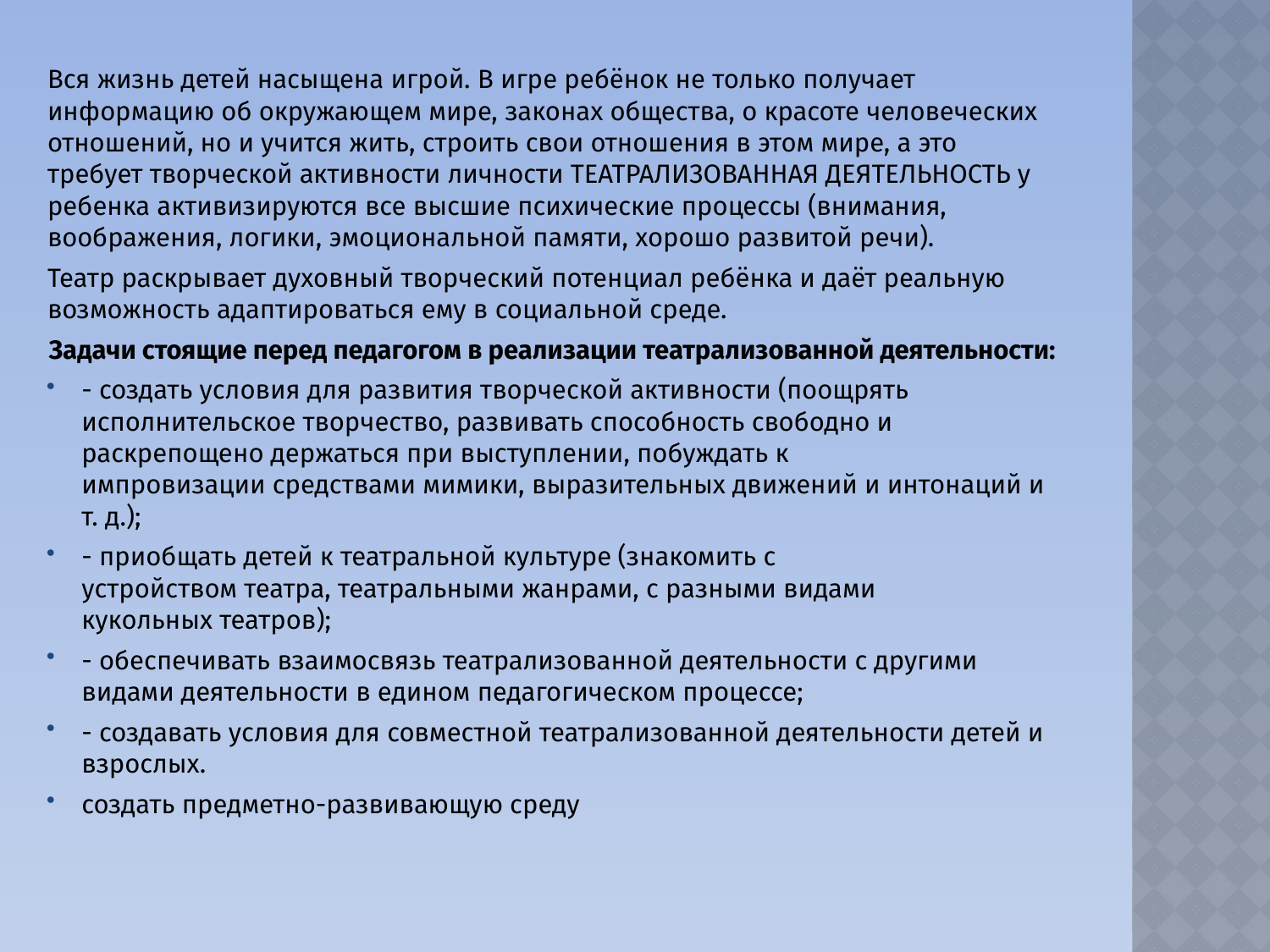

Вся жизнь детей насыщена игрой. В игре ребёнок не только получает информацию об окружающем мире, законах общества, о красоте человеческих отношений, но и учится жить, строить свои отношения в этом мире, а это требует творческой активности личности ТЕАТРАЛИЗОВАННАЯ ДЕЯТЕЛЬНОСТЬ у ребенка активизируются все высшие психические процессы (внимания, воображения, логики, эмоциональной памяти, хорошо развитой речи).
Театр раскрывает духовный творческий потенциал ребёнка и даёт реальную возможность адаптироваться ему в социальной среде.
Задачи стоящие перед педагогом в реализации театрализованной деятельности:
- создать условия для развития творческой активности (поощрять исполнительское творчество, развивать способность свободно и раскрепощено держаться при выступлении, побуждать к импровизации средствами мимики, выразительных движений и интонаций и т. д.);
- приобщать детей к театральной культуре (знакомить с устройством театра, театральными жанрами, с разными видами кукольных театров);
- обеспечивать взаимосвязь театрализованной деятельности с другими видами деятельности в едином педагогическом процессе;
- создавать условия для совместной театрализованной деятельности детей и взрослых.
создать предметно-развивающую среду